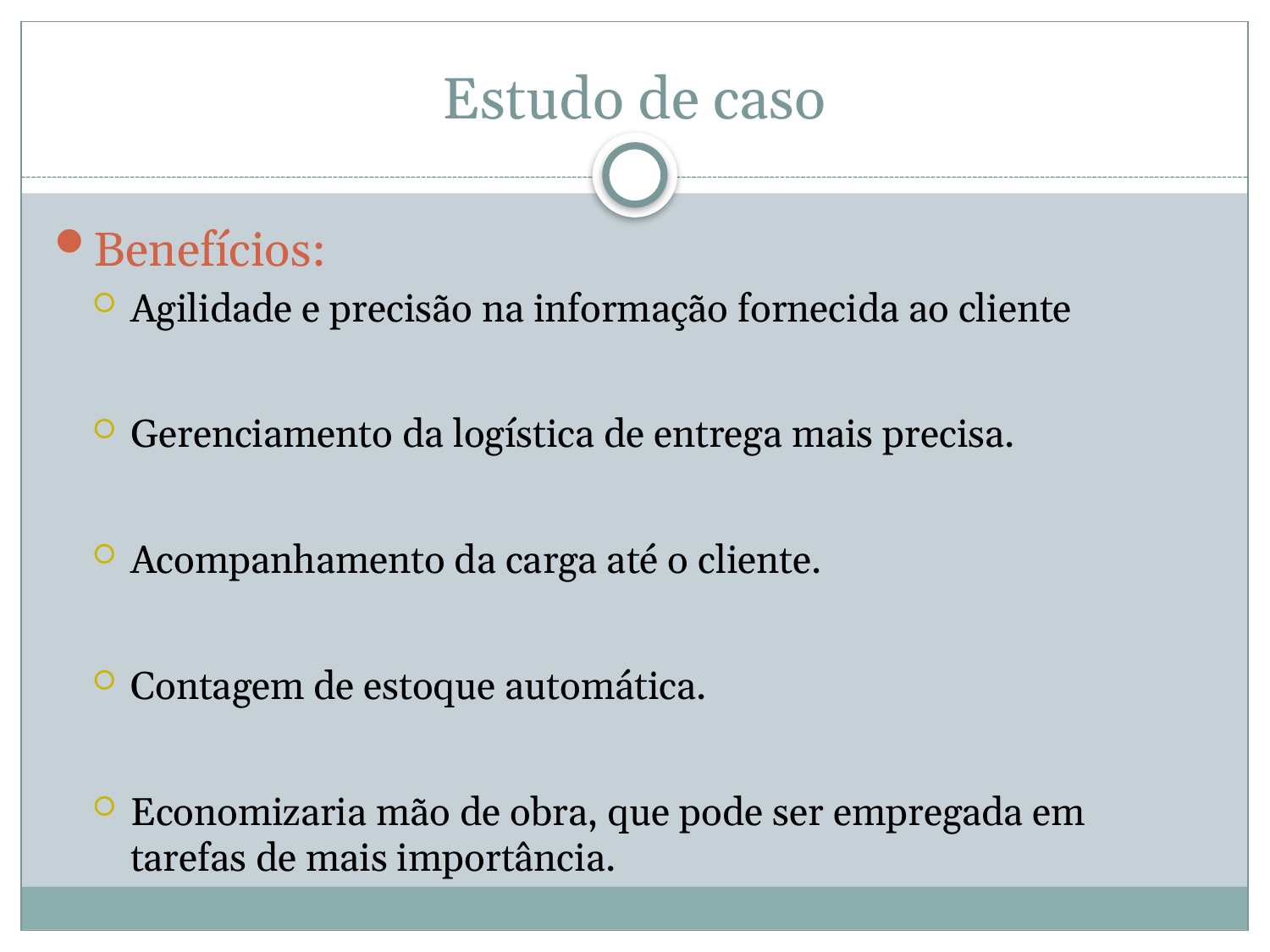

# Estudo de caso
Benefícios:
Agilidade e precisão na informação fornecida ao cliente

Gerenciamento da logística de entrega mais precisa.

Acompanhamento da carga até o cliente.

Contagem de estoque automática.

Economizaria mão de obra, que pode ser empregada em tarefas de mais importância.